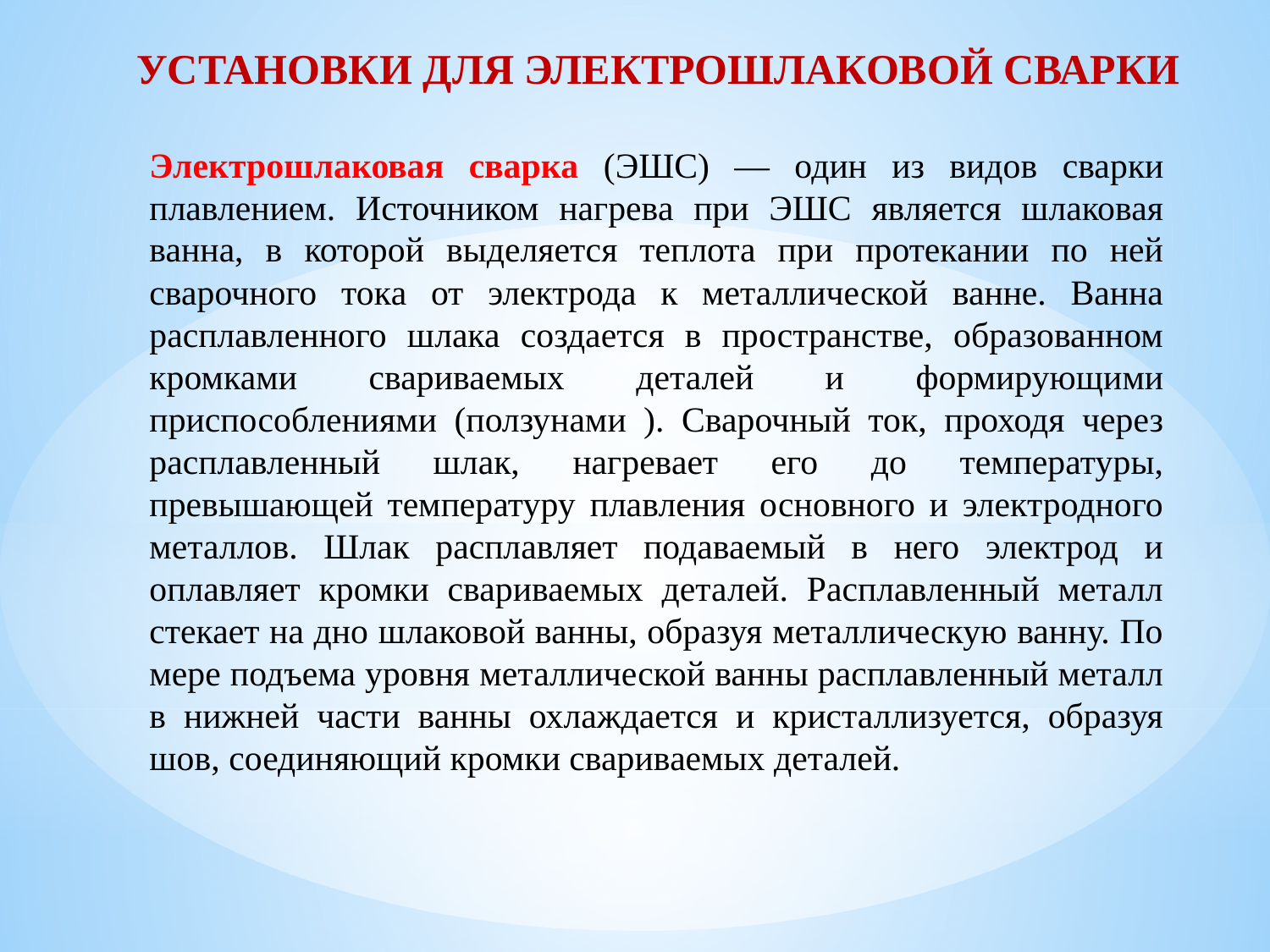

УСТАНОВКИ ДЛЯ ЭЛЕКТРОШЛАКОВОЙ СВАРКИ
	Электрошлаковая сварка (ЭШС) — один из видов сварки плавлением. Источником нагрева при ЭШС является шлаковая ванна, в которой выделяется теплота при протекании по ней сварочного тока от электрода к металлической ванне. Ванна расплавленного шлака создается в пространстве, образованном кромками свариваемых деталей и формирующими приспособлениями (ползунами ). Сварочный ток, проходя через расплавленный шлак, нагревает его до температуры, превышающей температуру плавления основного и электродного металлов. Шлак расплавляет подаваемый в него электрод и оплавляет кромки свариваемых деталей. Расплавленный металл стекает на дно шлаковой ванны, образуя металлическую ванну. По мере подъема уровня металлической ванны расплавленный металл в нижней части ванны охлаждается и кристаллизуется, образуя шов, соединяющий кромки свариваемых деталей.